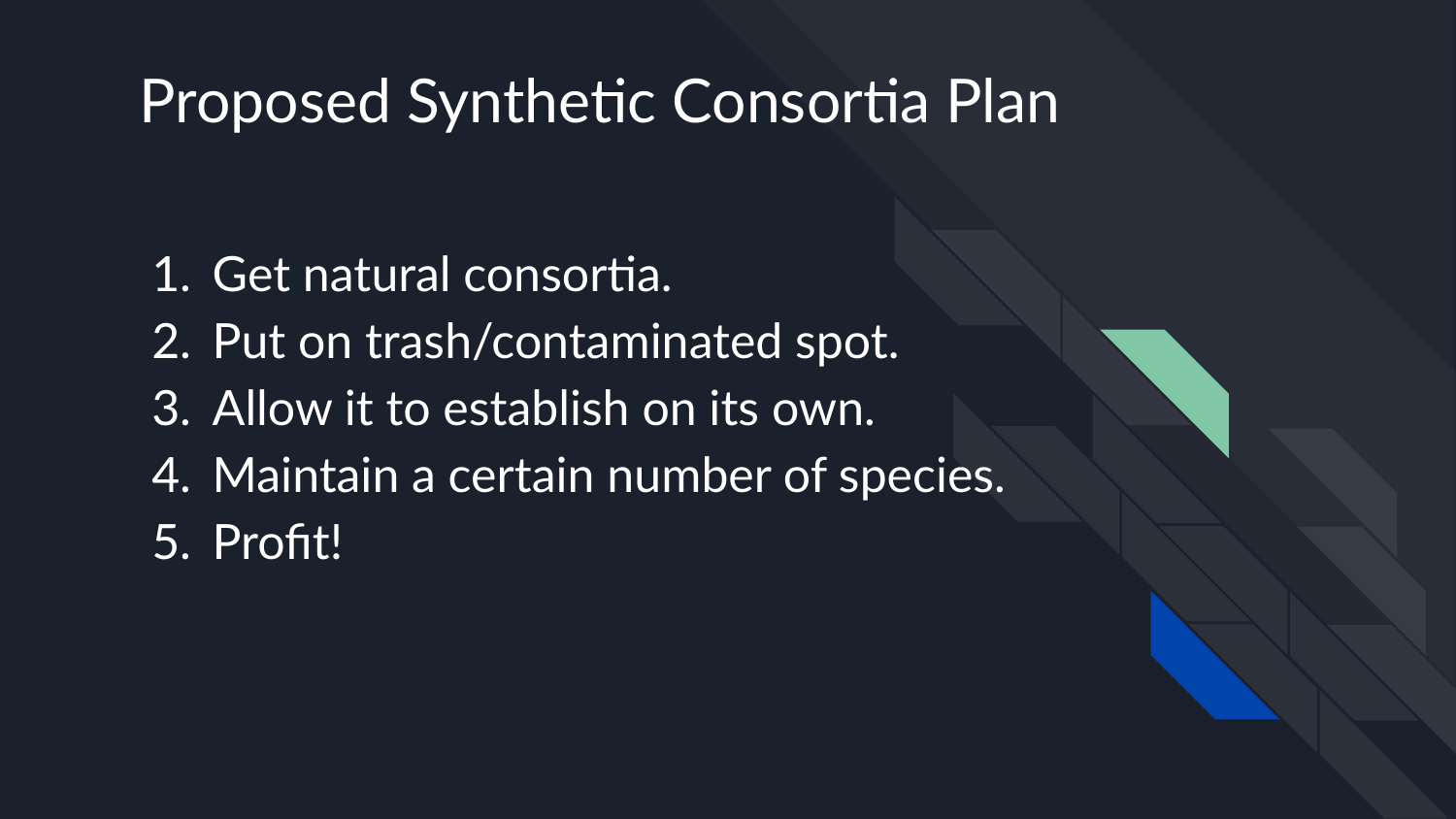

Proposed Synthetic Consortia Plan

Get natural consortia.
Put on trash/contaminated spot.
Allow it to establish on its own.
Maintain a certain number of species.
Profit!